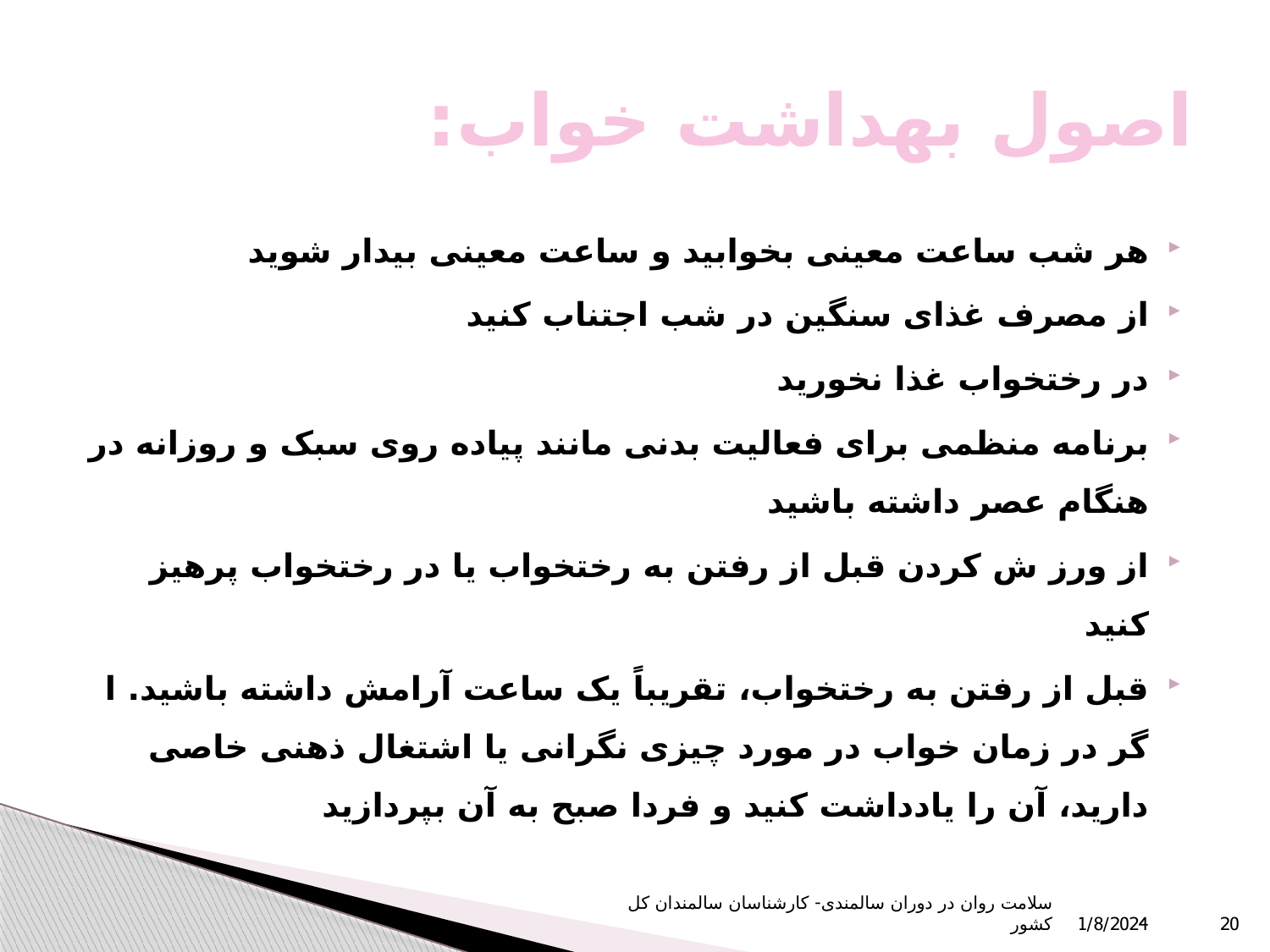

# اصول بهداشت خواب:
هر شب ساعت معینی بخوابید و ساعت معینی بیدار شوید
از مصرف غذای سنگین در شب اجتناب کنید
در رختخواب غذا نخورید
برنامه منظمی برای فعالیت بدنی مانند پیاده روی سبک و روزانه در هنگام عصر داشته باشید
از ورز ش کردن قبل از رفتن به رختخواب یا در رختخواب پرهیز کنید
قبل از رفتن به رختخواب، تقریباً یک ساعت آرامش داشته باشید. ا گر در زمان خواب در مورد چیزی نگرانی یا اشتغال ذهنی خاصی دارید، آن را یادداشت کنید و فردا صبح به آن بپردازید
سلامت روان در دوران سالمندی- کارشناسان سالمندان کل کشور
1/8/2024
20